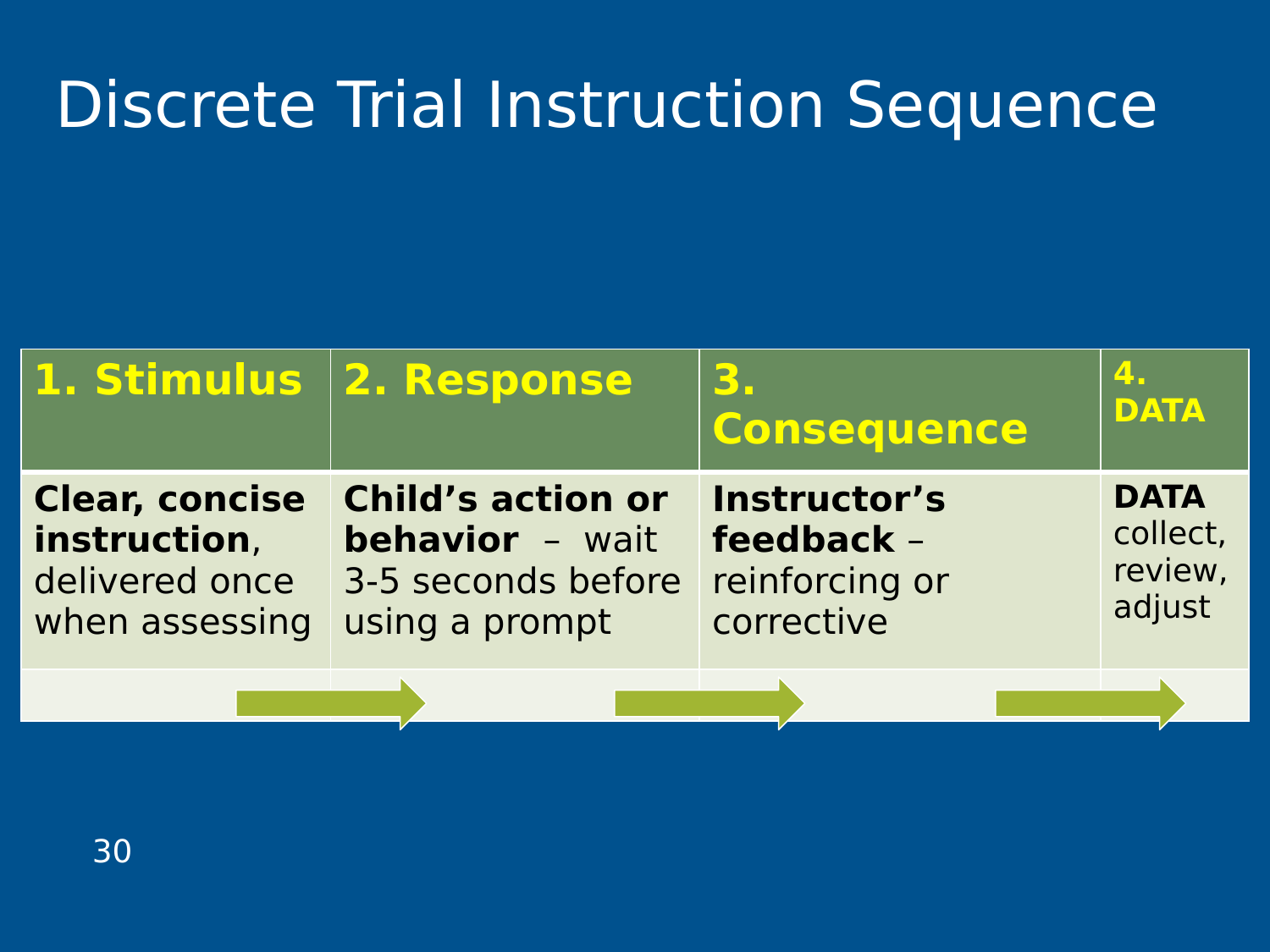

# Discrete Trial Instruction Sequence
| 1. Stimulus | 2. Response | 3. Consequence | 4. DATA |
| --- | --- | --- | --- |
| Clear, concise instruction, delivered once when assessing | Child’s action or behavior – wait 3-5 seconds before using a prompt | Instructor’s feedback – reinforcing or corrective | DATA collect, review, adjust |
|  |  |  |  |

30